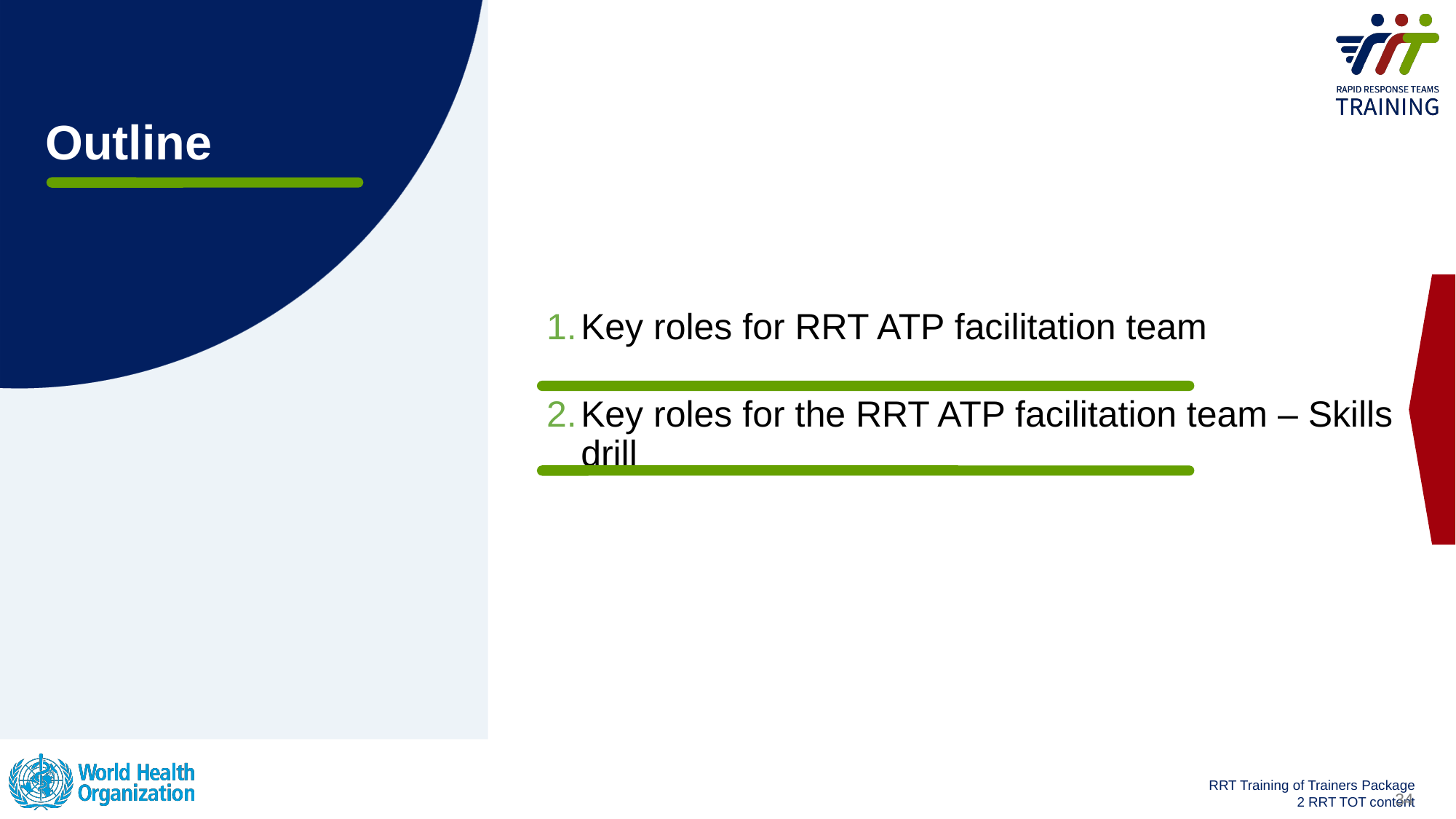

# Outline
Key roles for RRT ATP facilitation team

Key roles for the RRT ATP facilitation team – Skills drill